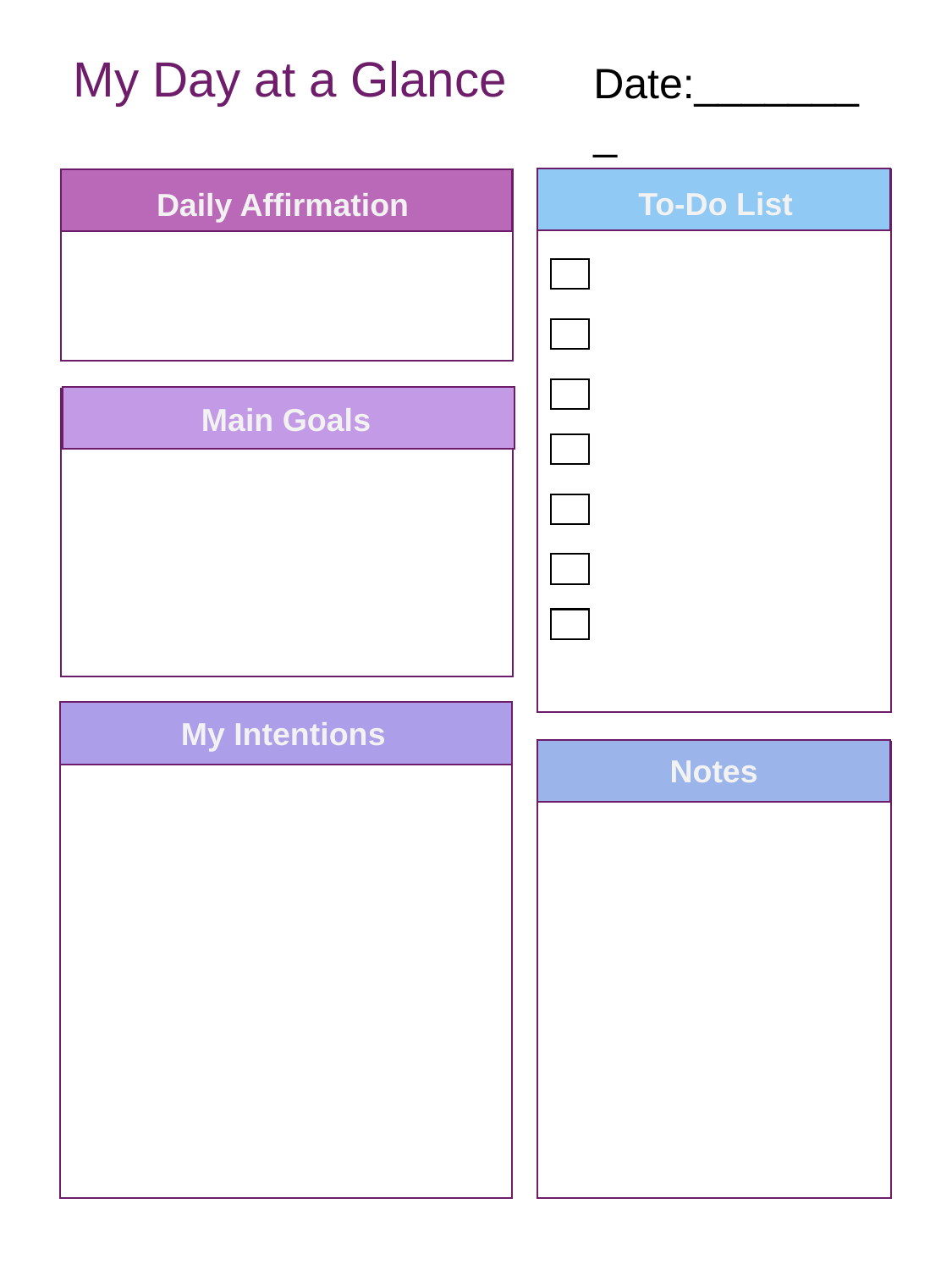

My Day at a Glance
Date:________

To-Do List
Daily Affirmation

Main Goals

My Intentions

Notes